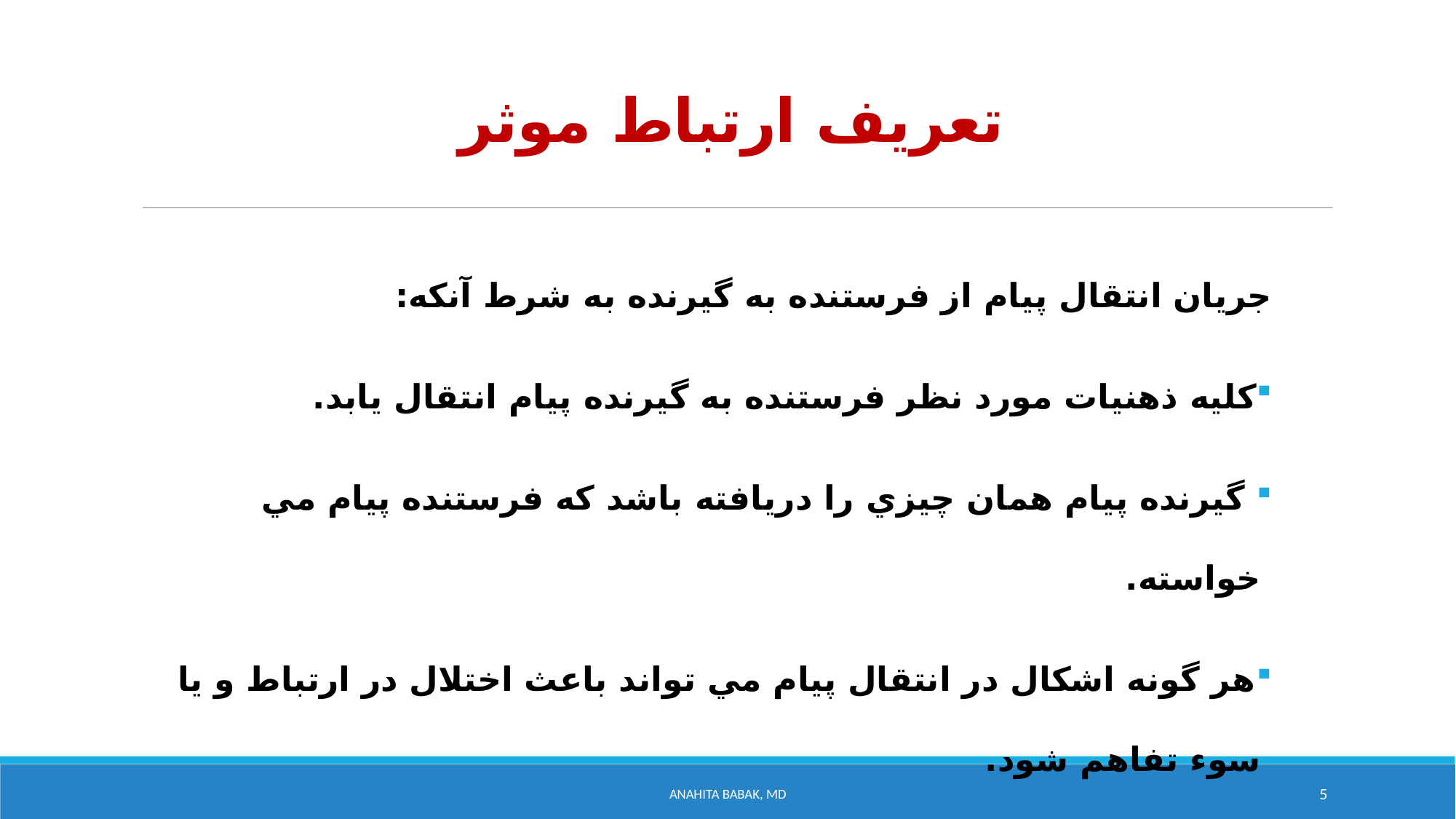

# تعريف ارتباط موثر
جريان انتقال پيام از فرستنده به گيرنده به شرط آنکه:
کليه ذهنيات مورد نظر فرستنده به گيرنده پيام انتقال يابد.
 گيرنده پيام همان چيزي را دريافته باشد که فرستنده پيام مي خواسته.
هر گونه اشكال در انتقال پيام مي تواند باعث اختلال در ارتباط و يا سوء تفاهم شود.

Anahita Babak, MD
5